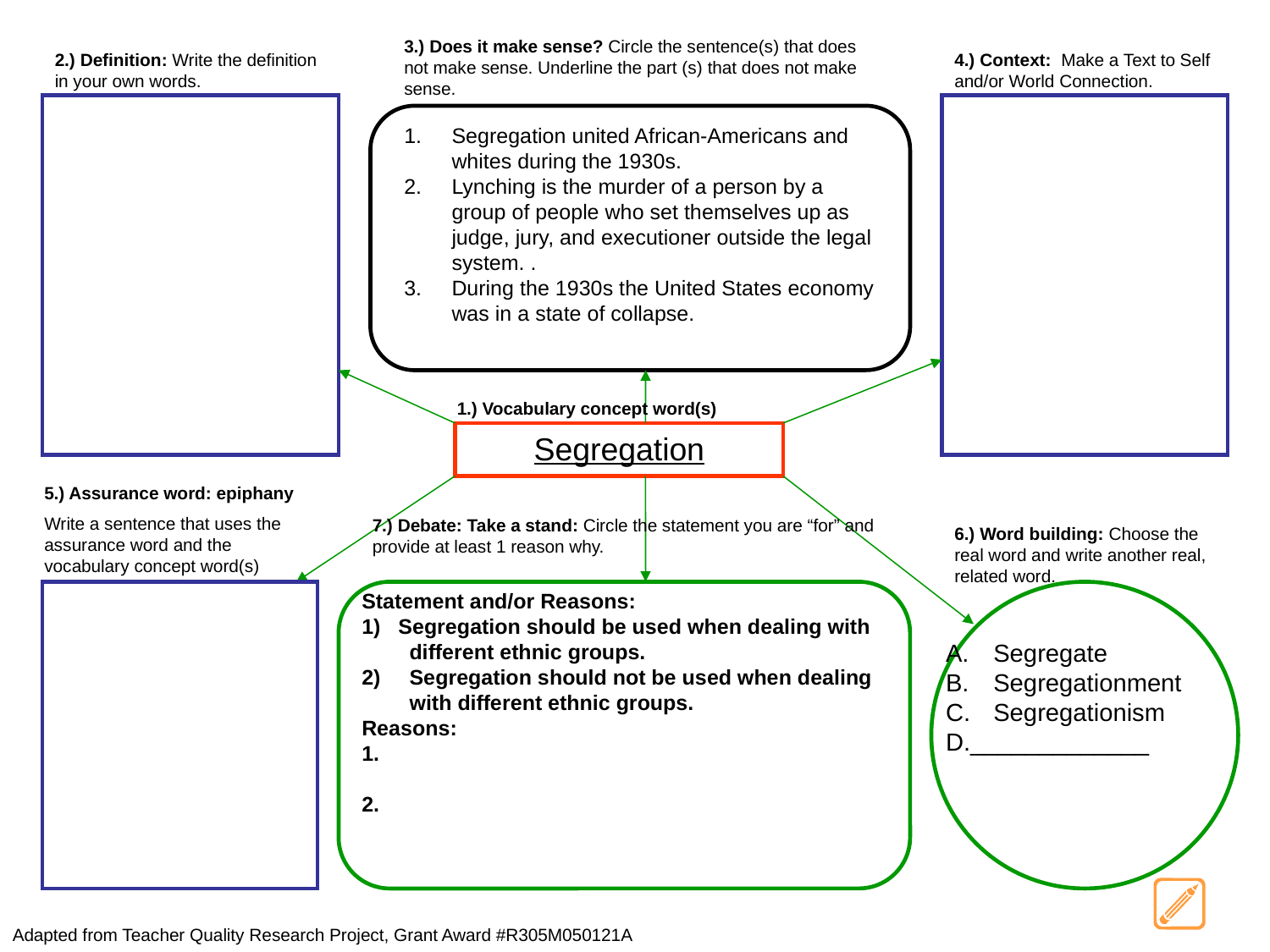

3.) Does it make sense? Circle the sentence(s) that does not make sense. Underline the part (s) that does not make sense.
2.) Definition: Write the definition in your own words.
4.) Context:  Make a Text to Self and/or World Connection.

Segregation united African-Americans and whites during the 1930s.
Lynching is the murder of a person by a group of people who set themselves up as judge, jury, and executioner outside the legal system. .
During the 1930s the United States economy was in a state of collapse.

1.) Vocabulary concept word(s)

Segregation
5.) Assurance word: epiphany
Write a sentence that uses the assurance word and the vocabulary concept word(s)

7.) Debate: Take a stand: Circle the statement you are “for” and provide at least 1 reason why.
6.) Word building: Choose the real word and write another real, related word.

Statement and/or Reasons:
1)   Segregation should be used when dealing with different ethnic groups.
Segregation should not be used when dealing with different ethnic groups.
Reasons:
1.

2.

Segregate
Segregationment
Segregationism
D._____________
Adapted from Teacher Quality Research Project, Grant Award #R305M050121A